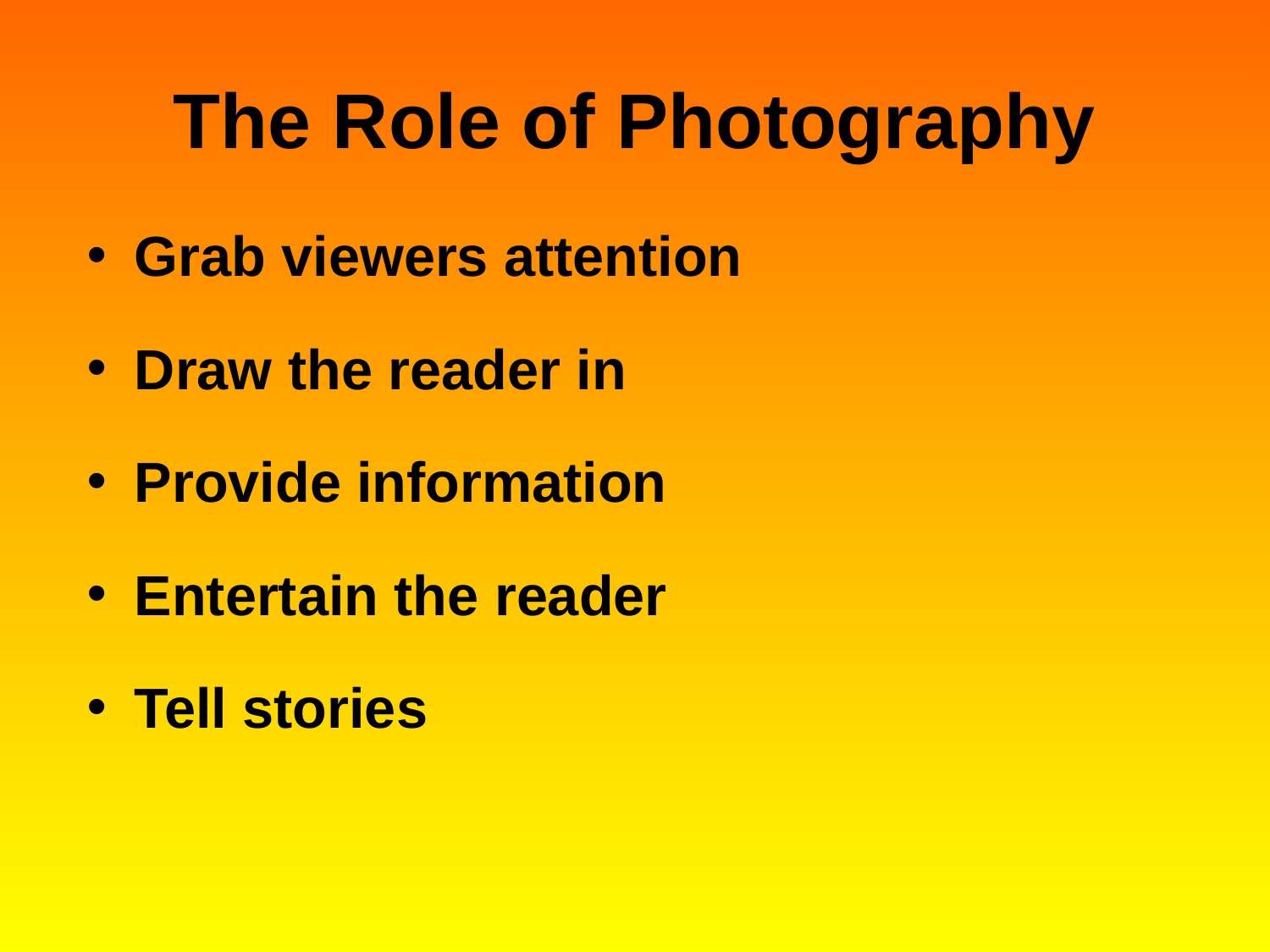

# The Role of Photography
Grab viewers attention
Draw the reader in
Provide information
Entertain the reader
Tell stories